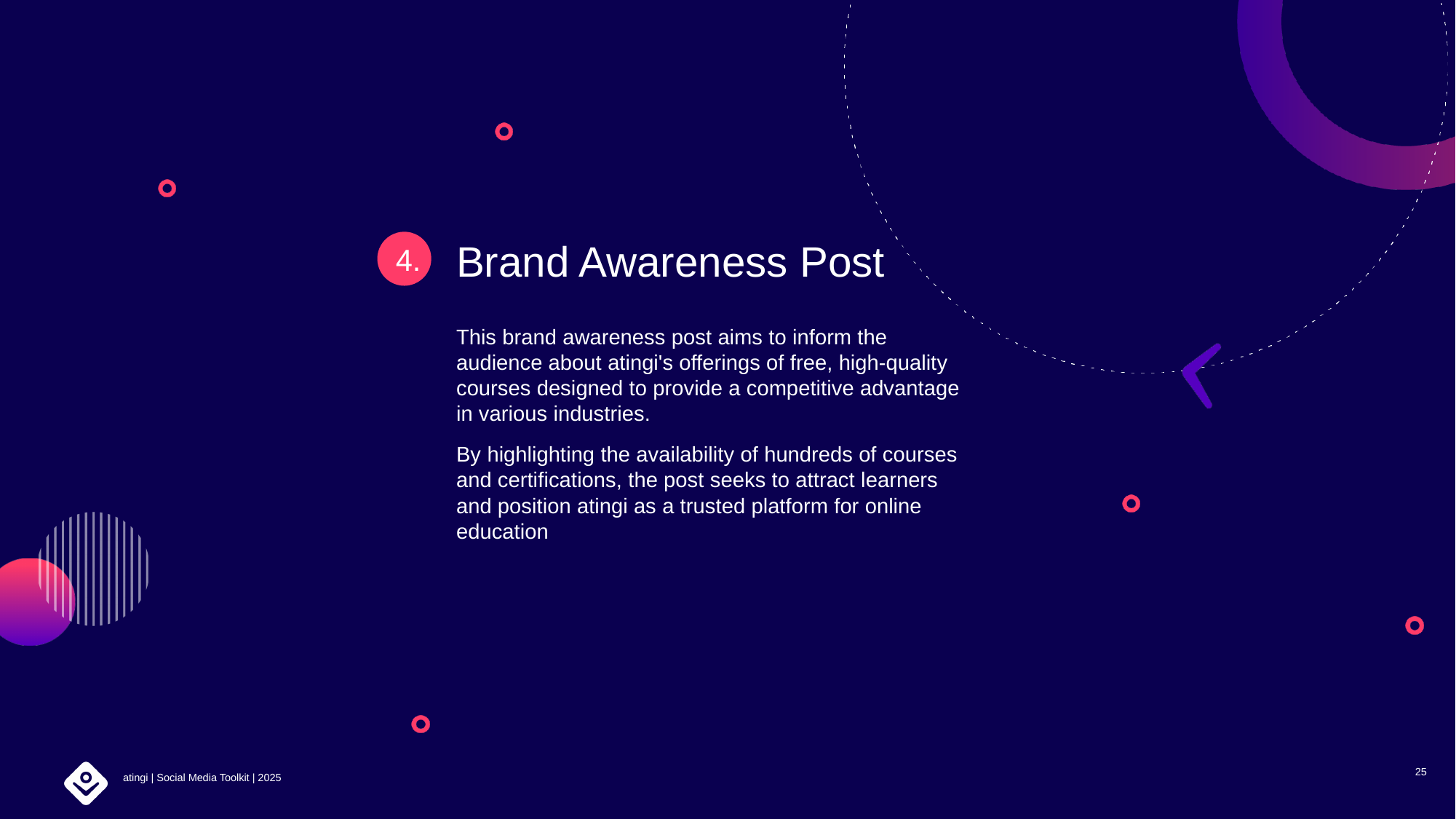

# Brand Awareness Post

4.
This brand awareness post aims to inform the audience about atingi's offerings of free, high-quality courses designed to provide a competitive advantage in various industries.
By highlighting the availability of hundreds of courses and certifications, the post seeks to attract learners and position atingi as a trusted platform for online education
25
atingi | Social Media Toolkit | 2025